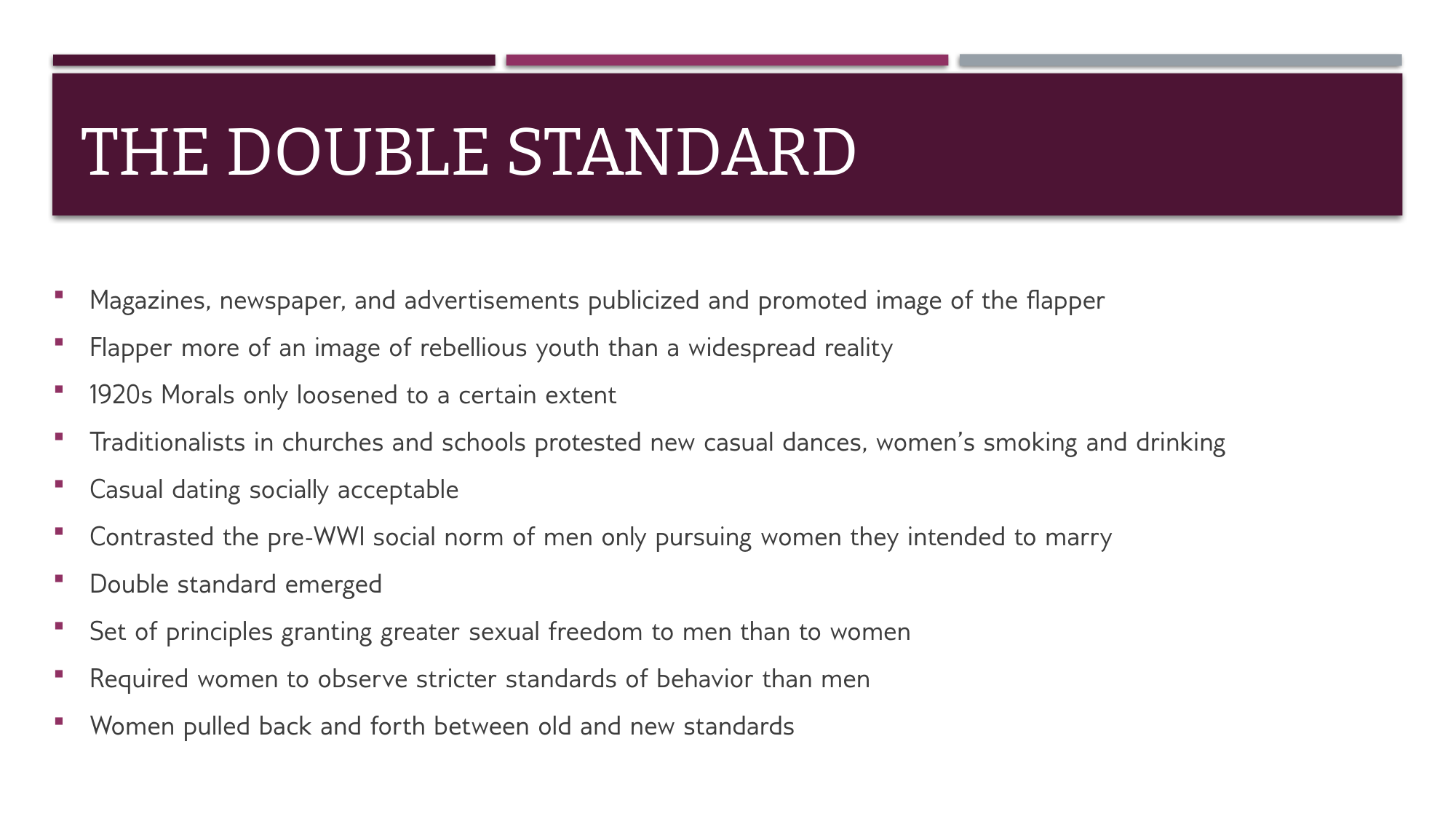

# The Double Standard
Magazines, newspaper, and advertisements publicized and promoted image of the flapper
Flapper more of an image of rebellious youth than a widespread reality
1920s Morals only loosened to a certain extent
Traditionalists in churches and schools protested new casual dances, women’s smoking and drinking
Casual dating socially acceptable
Contrasted the pre-WWI social norm of men only pursuing women they intended to marry
Double standard emerged
Set of principles granting greater sexual freedom to men than to women
Required women to observe stricter standards of behavior than men
Women pulled back and forth between old and new standards